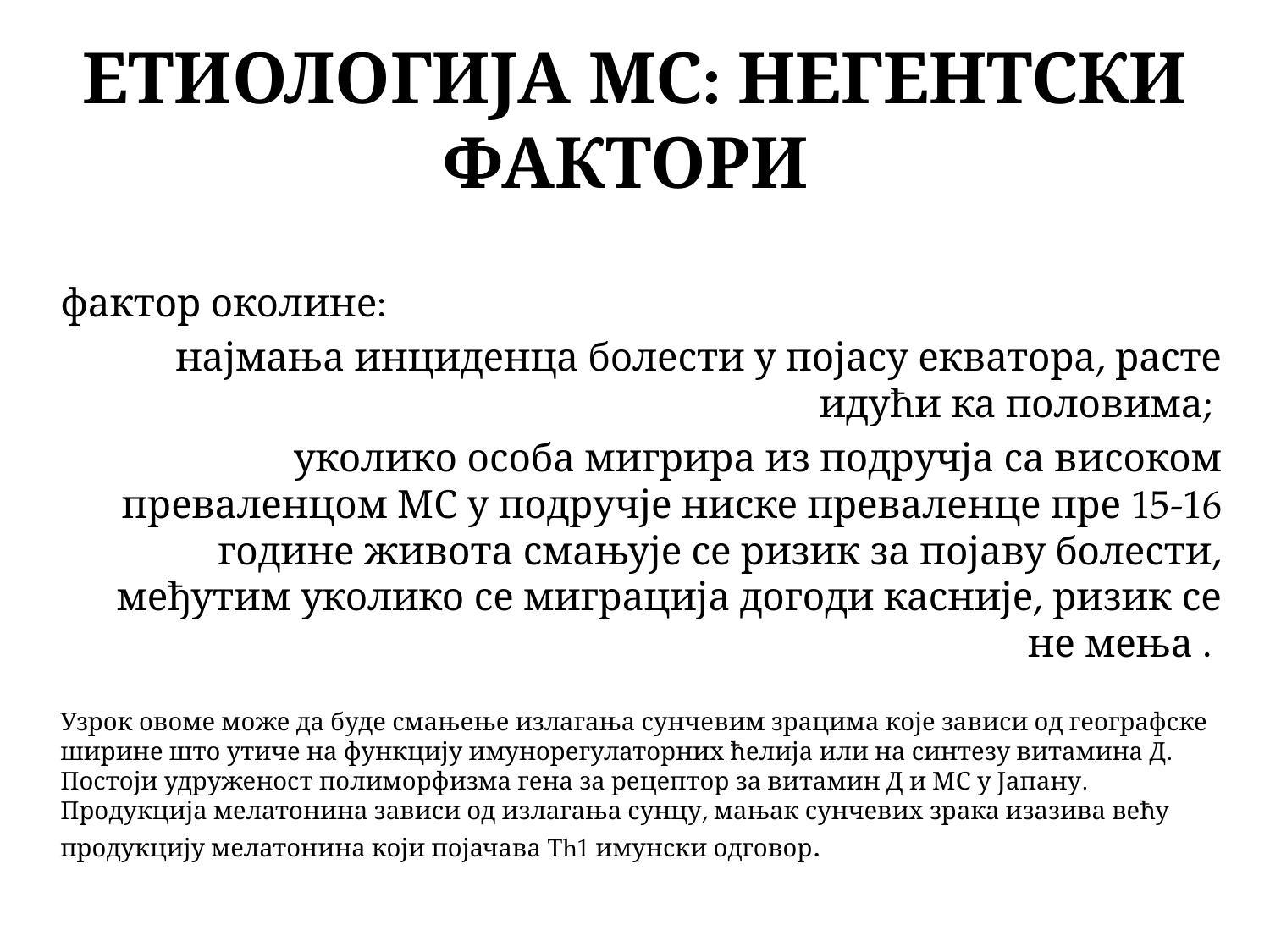

# ЕТИОЛОГИЈА МС: НЕГЕНТСКИ ФАКТОРИ
фактор околине:
најмања инциденца болести у појасу екватора, расте идући ка половима;
уколико особа мигрира из подручја са високом преваленцом МС у подручје ниске преваленце пре 15-16 године живота смањује се ризик за појаву болести, међутим уколико се миграција догоди касније, ризик се не мења .

Узрок овоме може да буде смањење излагања сунчевим зрацима које зависи од географске ширине што утиче на функцију имунорегулаторних ћелија или на синтезу витамина Д. Постоји удруженост полиморфизма гена за рецептор за витамин Д и МС у Јапану. Продукција мелатонина зависи од излагања сунцу, мањак сунчевих зрака изазива већу продукцију мелатонина који појачава Th1 имунски одговор.